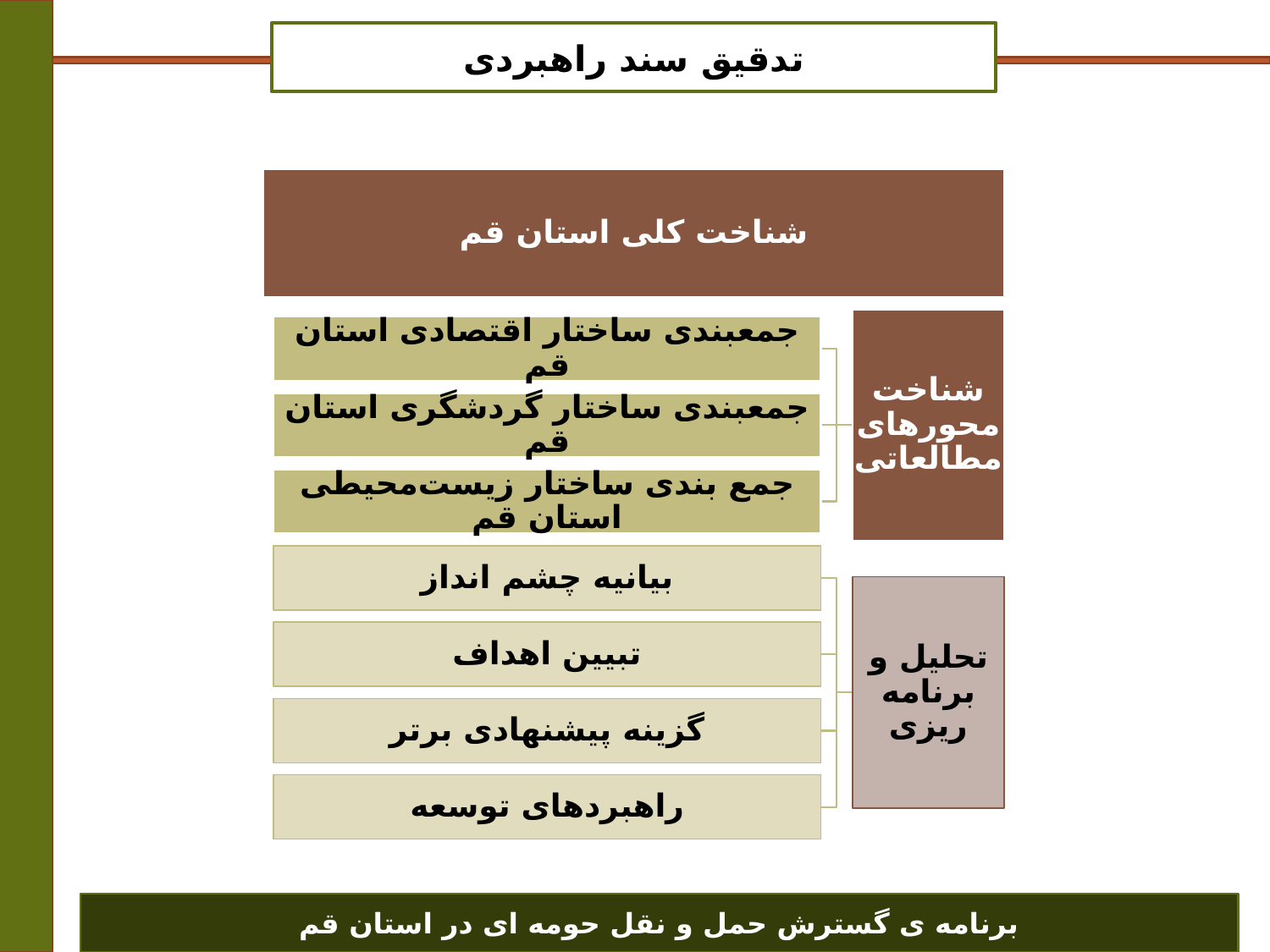

تدقیق سند راهبردی

شناخت کلی استان قم
شناخت محورهای مطالعاتی
جمع­بندی ساختار اقتصادی استان قم
جمع­بندی ساختار گردشگری استان قم
جمع بندی ساختار زیست‌محیطی استان قم
تحلیل و برنامه ریزی
بیانیه چشم انداز
تبیین اهداف
گزینه پیشنهادی برتر
راهبردهای توسعه
برنامه ی گسترش حمل و نقل حومه ای در استان قم